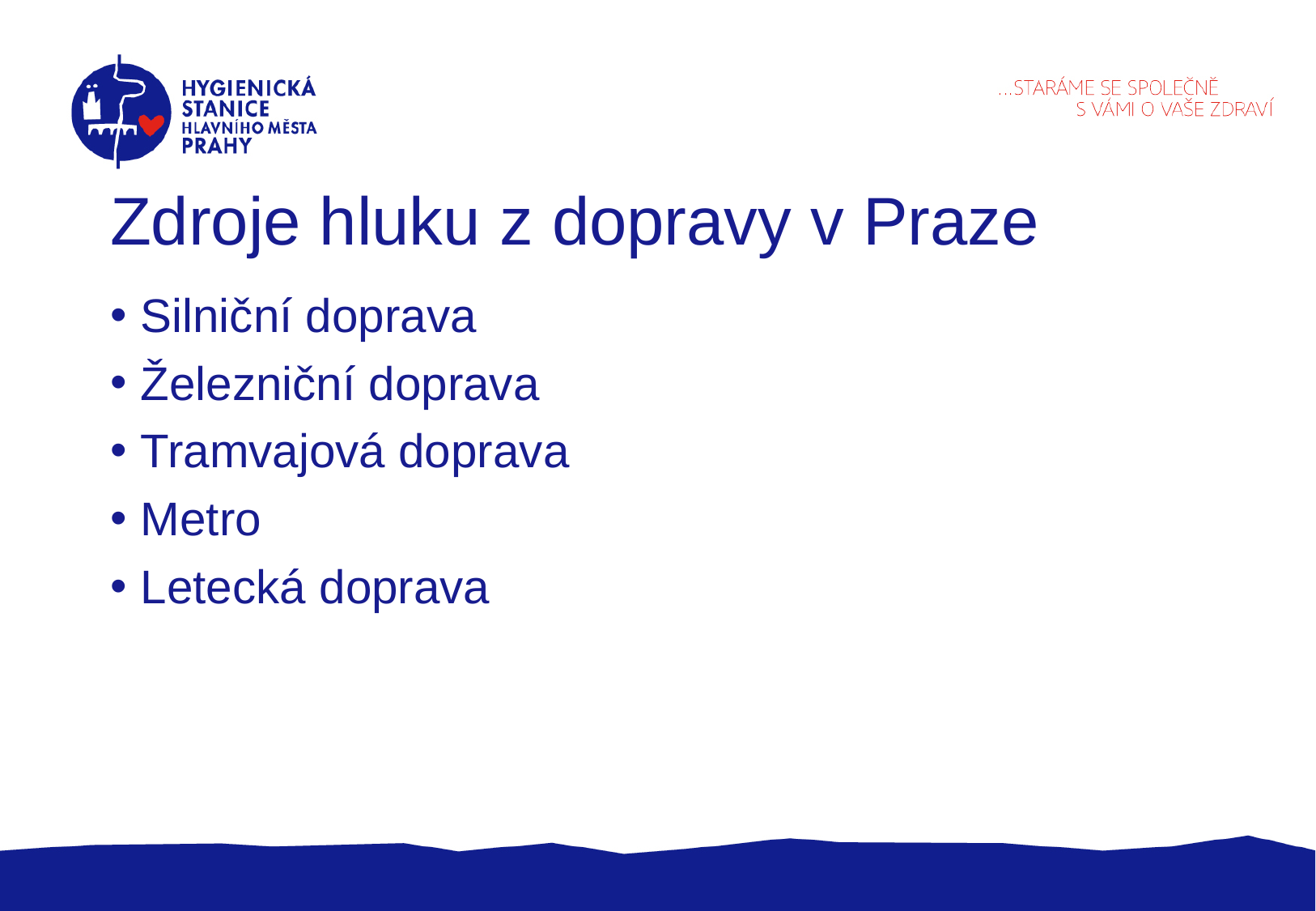

# Zdroje hluku z dopravy v Praze
Silniční doprava
Železniční doprava
Tramvajová doprava
Metro
Letecká doprava